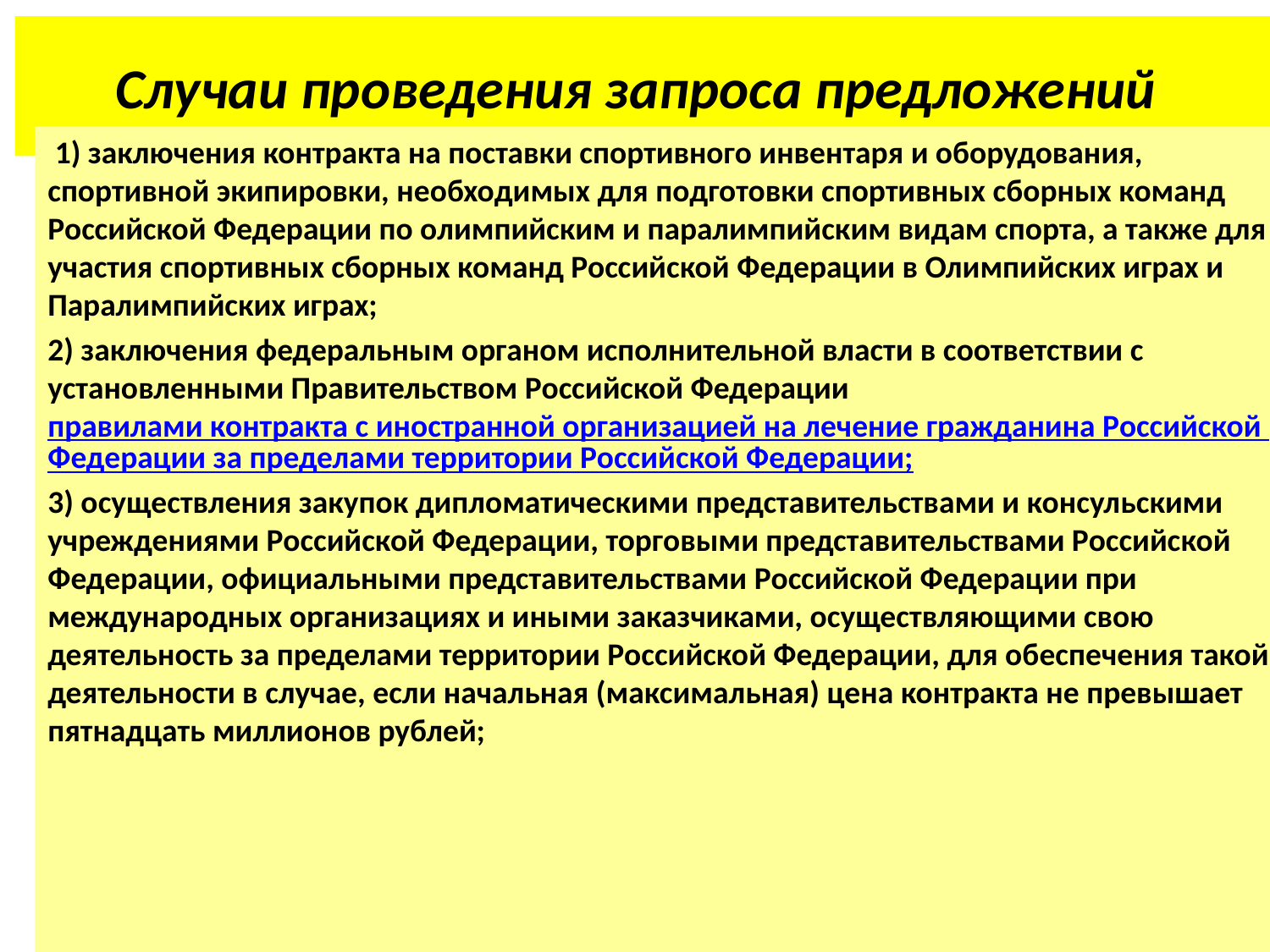

# Случаи проведения запроса предложений
 1) заключения контракта на поставки спортивного инвентаря и оборудования, спортивной экипировки, необходимых для подготовки спортивных сборных команд Российской Федерации по олимпийским и паралимпийским видам спорта, а также для участия спортивных сборных команд Российской Федерации в Олимпийских играх и Паралимпийских играх;
2) заключения федеральным органом исполнительной власти в соответствии с установленными Правительством Российской Федерации правилами контракта с иностранной организацией на лечение гражданина Российской Федерации за пределами территории Российской Федерации;
3) осуществления закупок дипломатическими представительствами и консульскими учреждениями Российской Федерации, торговыми представительствами Российской Федерации, официальными представительствами Российской Федерации при международных организациях и иными заказчиками, осуществляющими свою деятельность за пределами территории Российской Федерации, для обеспечения такой деятельности в случае, если начальная (максимальная) цена контракта не превышает пятнадцать миллионов рублей;